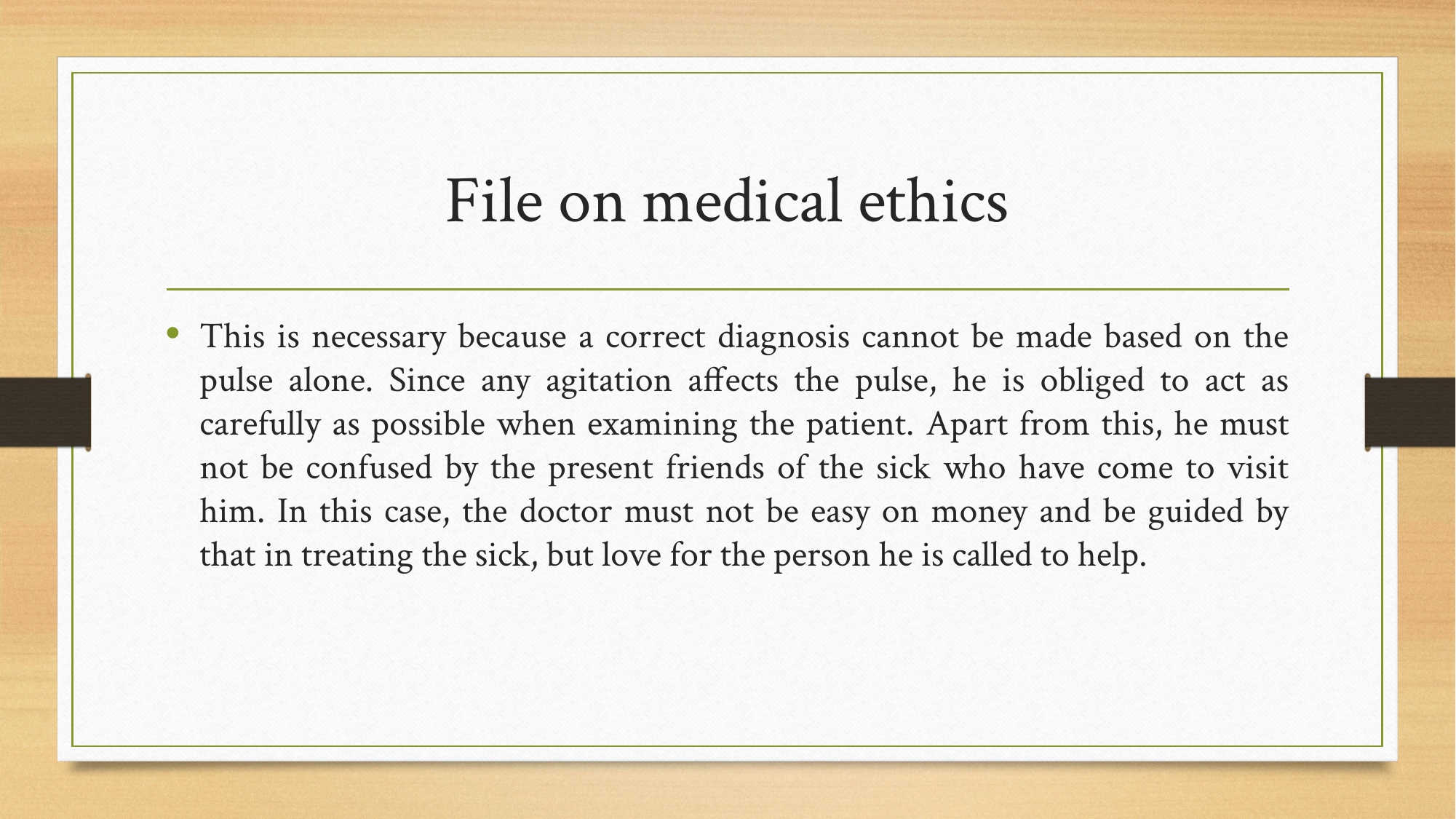

# File on medical ethics
This is necessary because a correct diagnosis cannot be made based on the pulse alone. Since any agitation affects the pulse, he is obliged to act as carefully as possible when examining the patient. Apart from this, he must not be confused by the present friends of the sick who have come to visit him. In this case, the doctor must not be easy on money and be guided by that in treating the sick, but love for the person he is called to help.